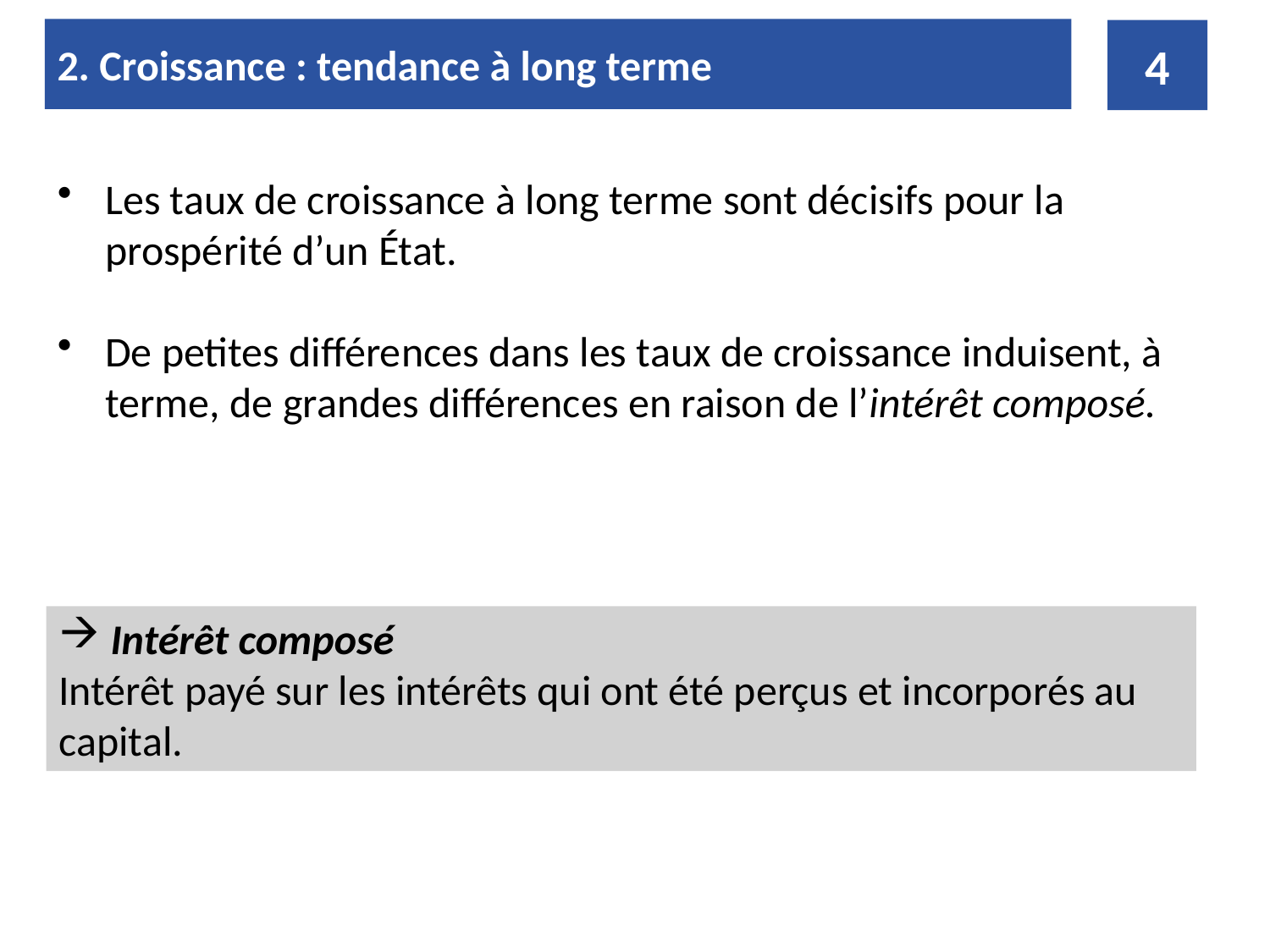

2. Croissance : tendance à long terme
4

Les taux de croissance à long terme sont décisifs pour la prospérité d’un État.

De petites différences dans les taux de croissance induisent, à terme, de grandes différences en raison de l’intérêt composé.
 Intérêt composé
Intérêt payé sur les intérêts qui ont été perçus et incorporés au capital.